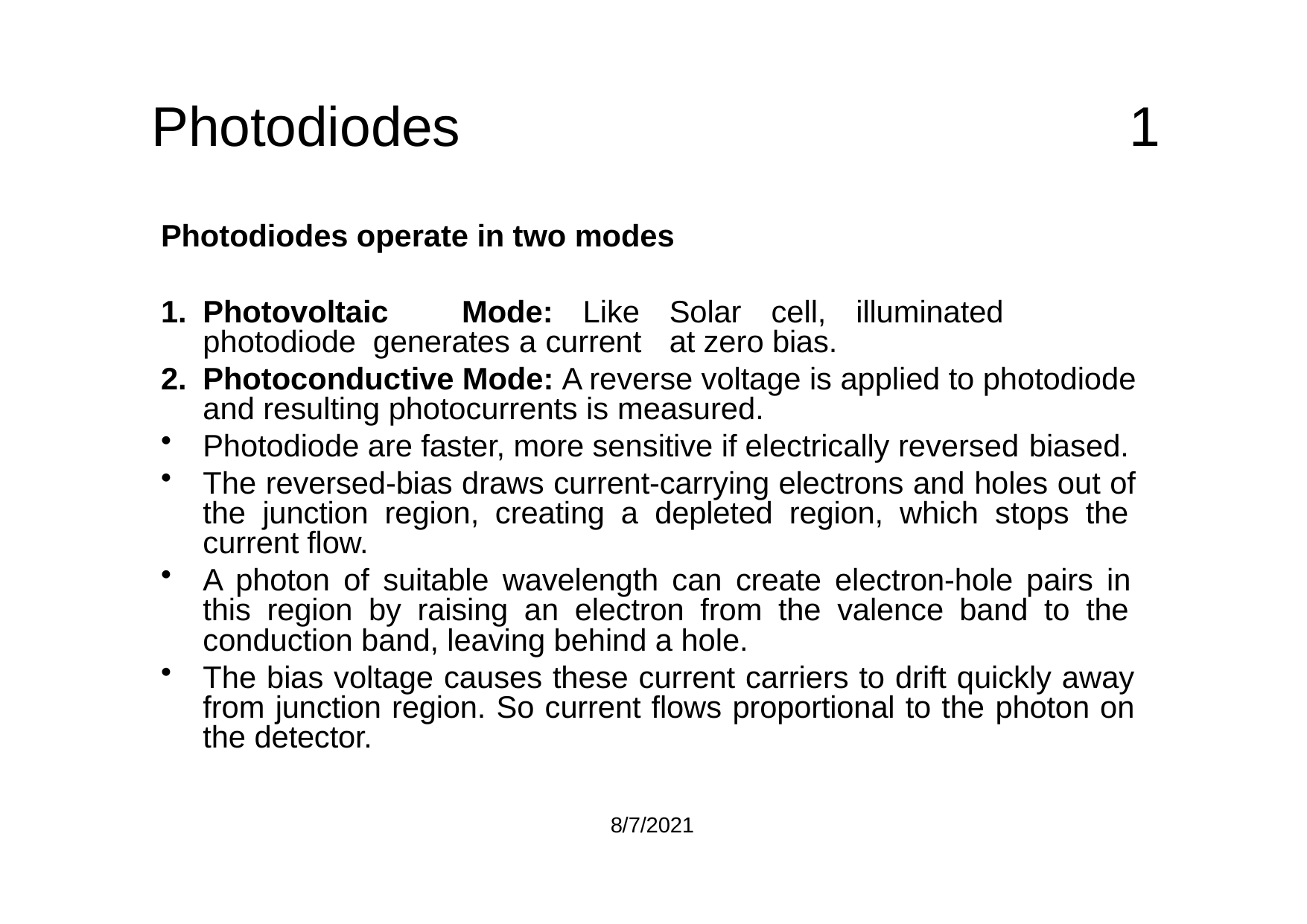

# Photodiodes
1
Photodiodes operate in two modes

Photovoltaic	Mode:	Like	Solar	cell,	illuminated	photodiode  generates a current	at zero bias.
Photoconductive Mode: A reverse voltage is applied to photodiode  and resulting photocurrents is measured.
Photodiode are faster, more sensitive if electrically reversed biased.
The reversed-bias draws current-carrying electrons and holes out of  the junction region, creating a depleted region, which stops the  current flow.
A photon of suitable wavelength can create electron-hole pairs in  this region by raising an electron from the valence band to the  conduction band, leaving behind a hole.
The bias voltage causes these current carriers to drift quickly away  from junction region. So current flows proportional to the photon on  the detector.
8/7/2021